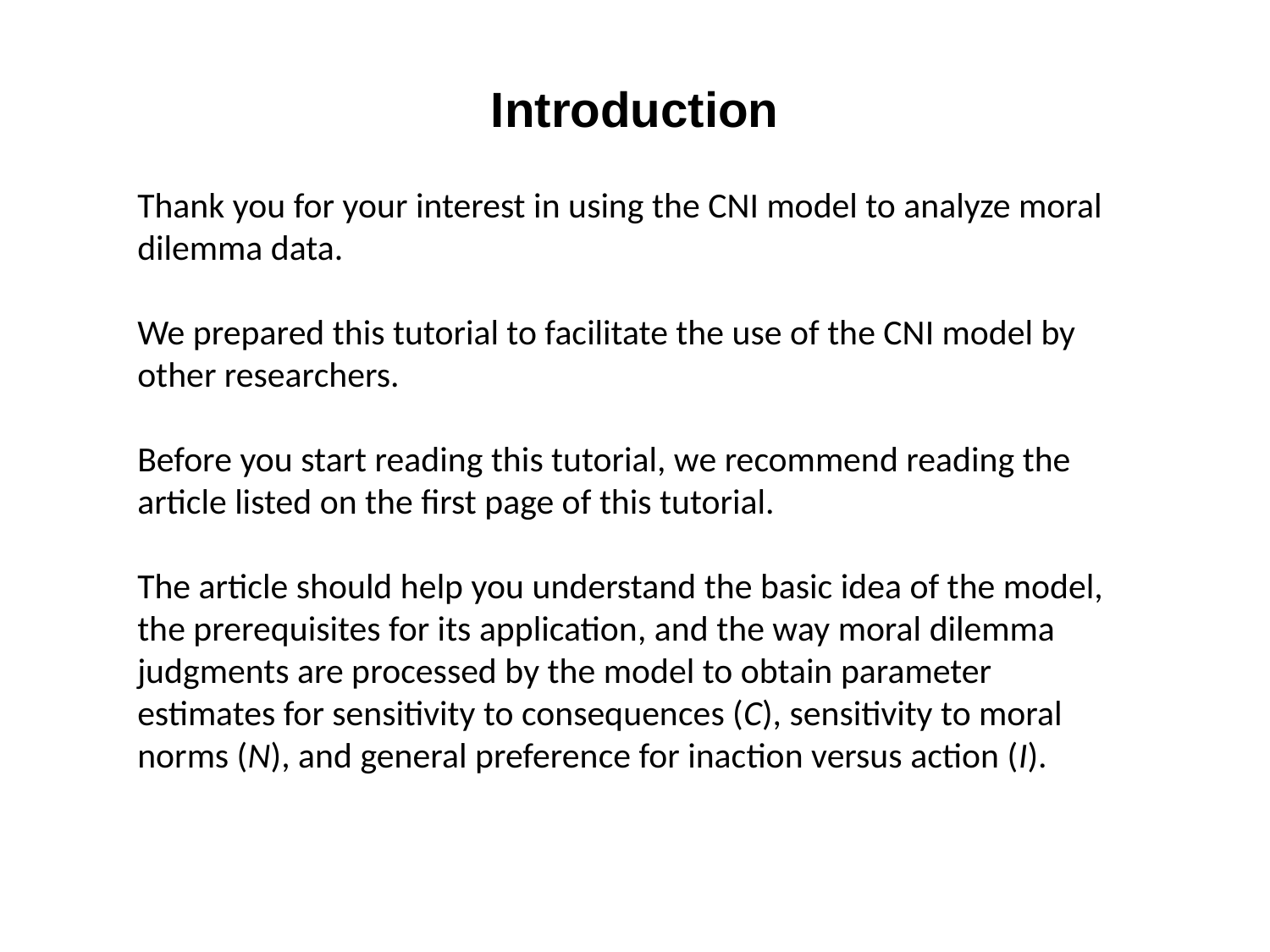

Introduction
Thank you for your interest in using the CNI model to analyze moral dilemma data.

We prepared this tutorial to facilitate the use of the CNI model by other researchers.

Before you start reading this tutorial, we recommend reading the article listed on the first page of this tutorial.

The article should help you understand the basic idea of the model, the prerequisites for its application, and the way moral dilemma judgments are processed by the model to obtain parameter estimates for sensitivity to consequences (C), sensitivity to moral norms (N), and general preference for inaction versus action (I).